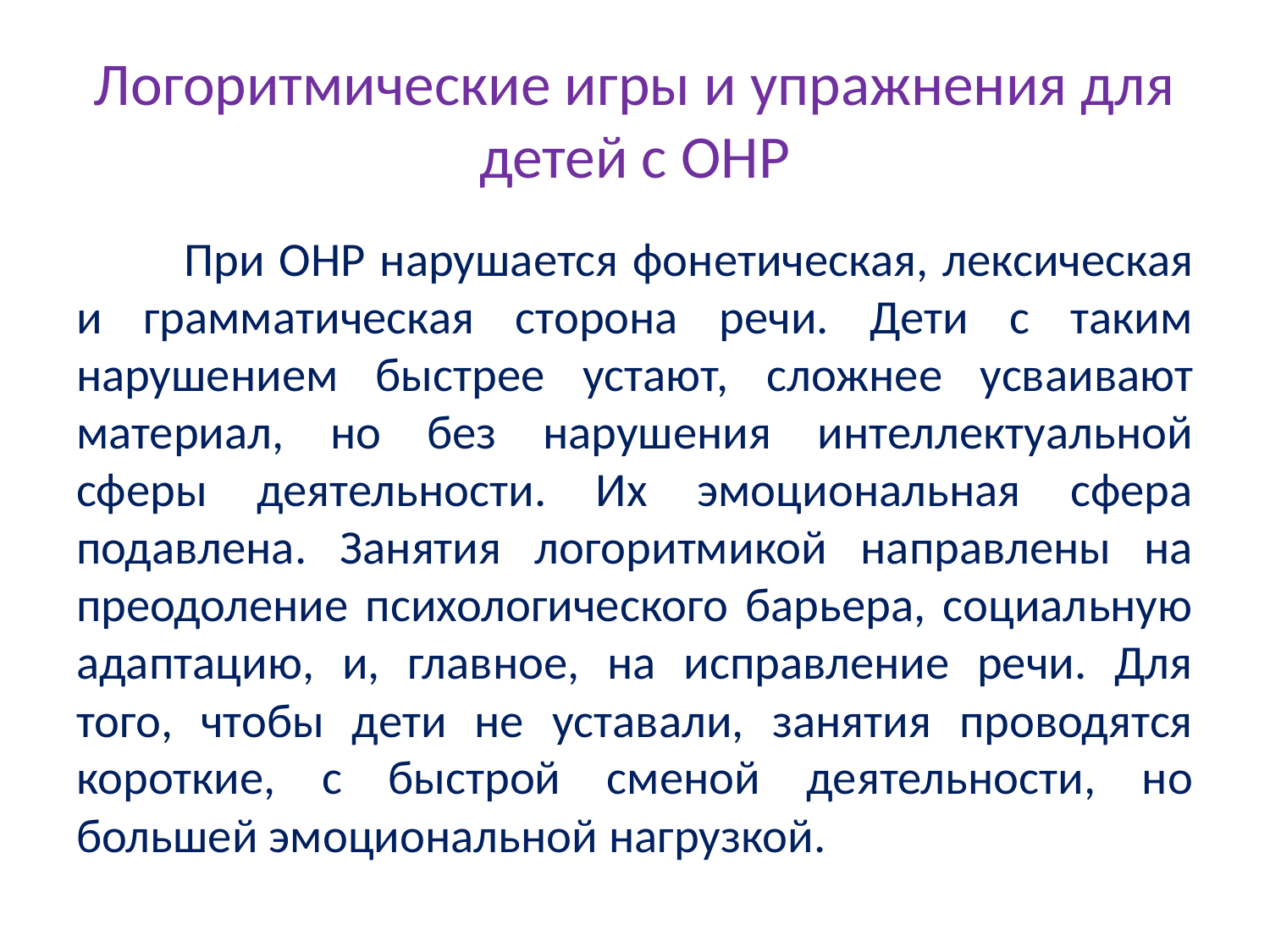

# Логоритмические игры и упражнения для детей с ОНР
	При ОНР нарушается фонетическая, лексическая и грамматическая сторона речи. Дети с таким нарушением быстрее устают, сложнее усваивают материал, но без нарушения интеллектуальной сферы деятельности. Их эмоциональная сфера подавлена. Занятия логоритмикой направлены на преодоление психологического барьера, социальную адаптацию, и, главное, на исправление речи. Для того, чтобы дети не уставали, занятия проводятся короткие, с быстрой сменой деятельности, но большей эмоциональной нагрузкой.